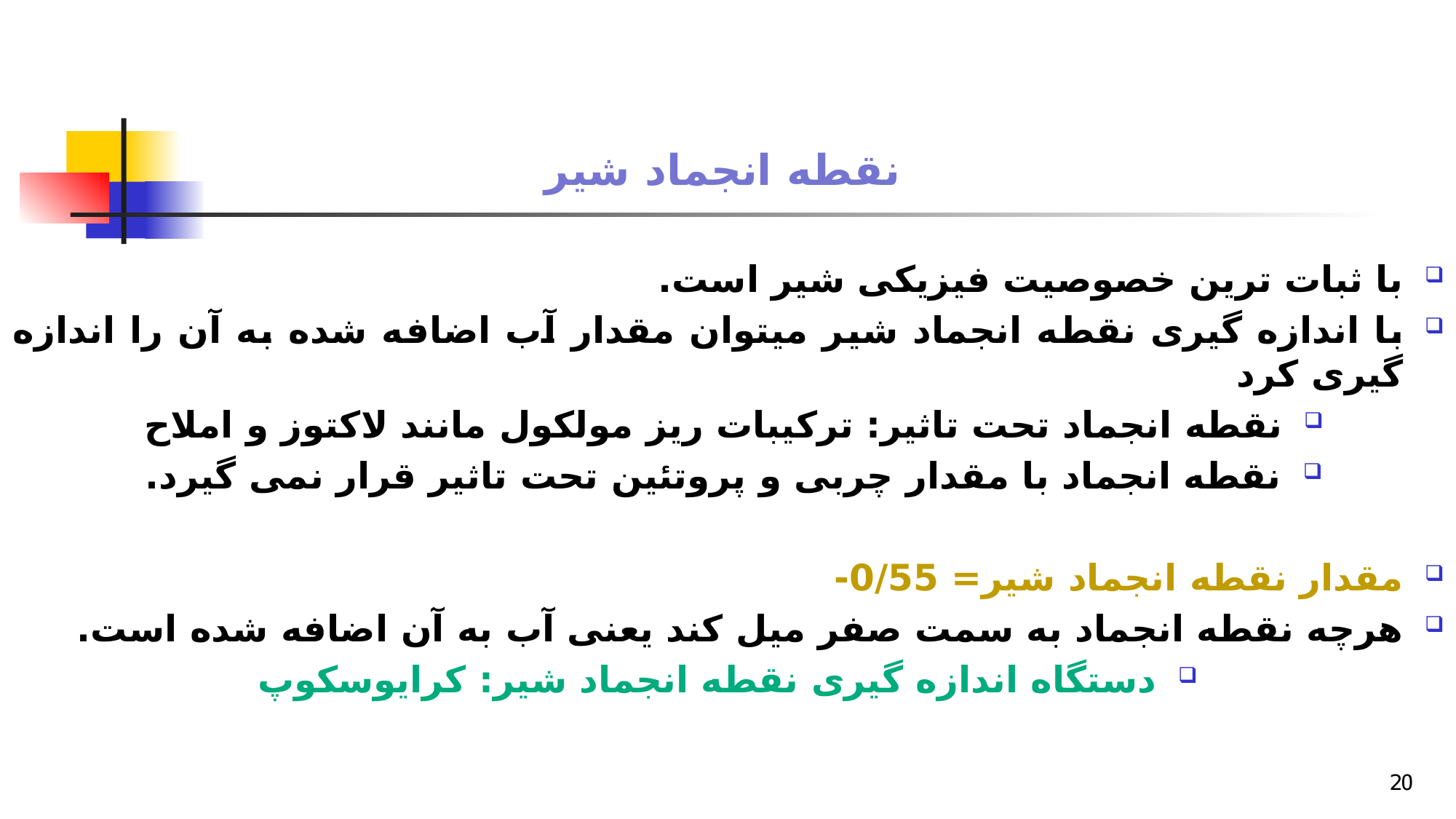

# نقطه انجماد شیر

با ثبات ترین خصوصیت فیزیکی شیر است.
با اندازه گیری نقطه انجماد شیر میتوان مقدار آب اضافه شده به آن را اندازه گیری کرد
نقطه انجماد تحت تاثیر: ترکیبات ریز مولکول مانند لاکتوز و املاح
نقطه انجماد با مقدار چربی و پروتئین تحت تاثیر قرار نمی گیرد.

مقدار نقطه انجماد شیر= 0/55-
هرچه نقطه انجماد به سمت صفر میل کند یعنی آب به آن اضافه شده است.
دستگاه اندازه گیری نقطه انجماد شیر: کرایوسکوپ
20